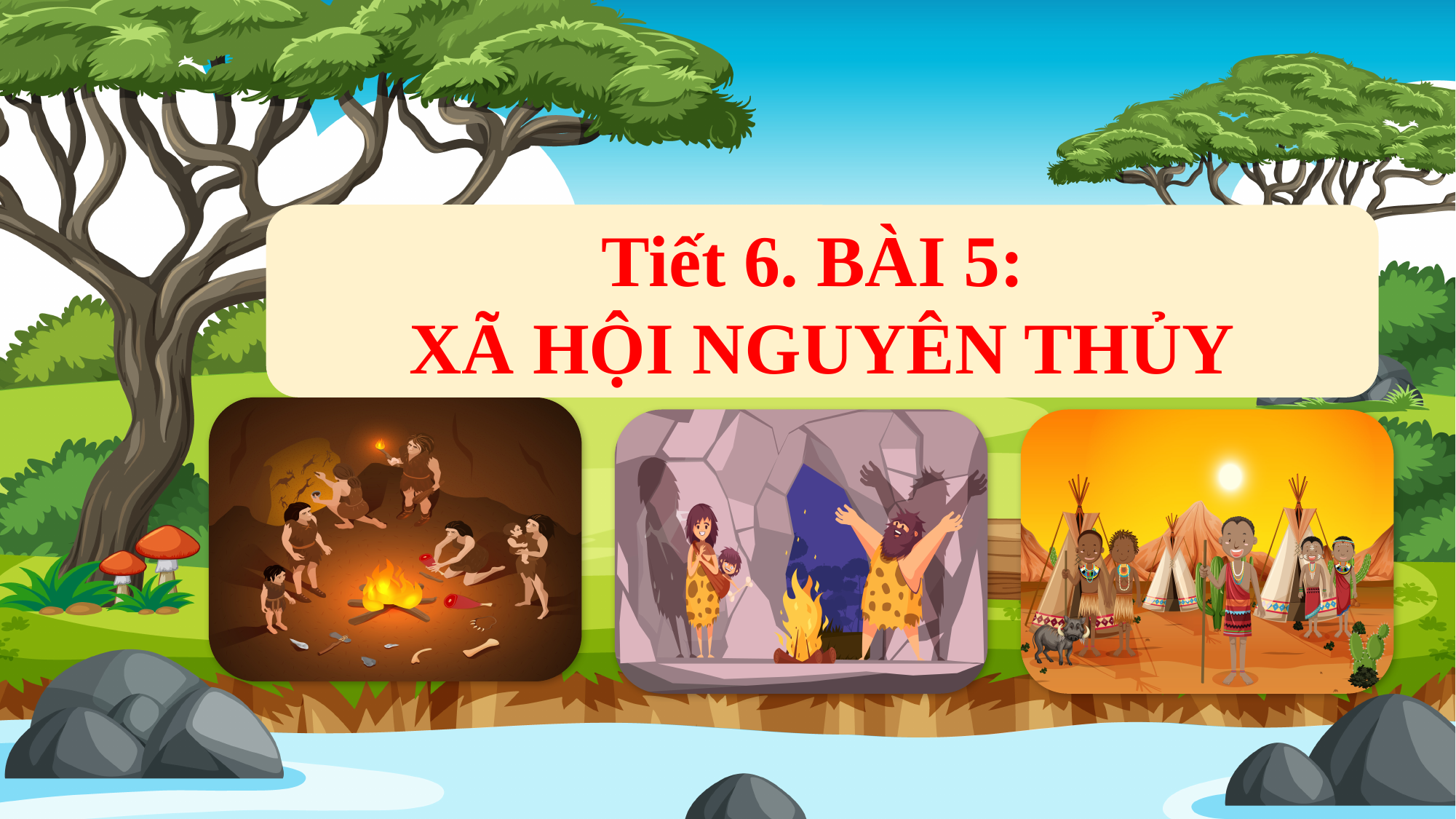

Tiết 6. BÀI 5:
XÃ HỘI NGUYÊN THỦY